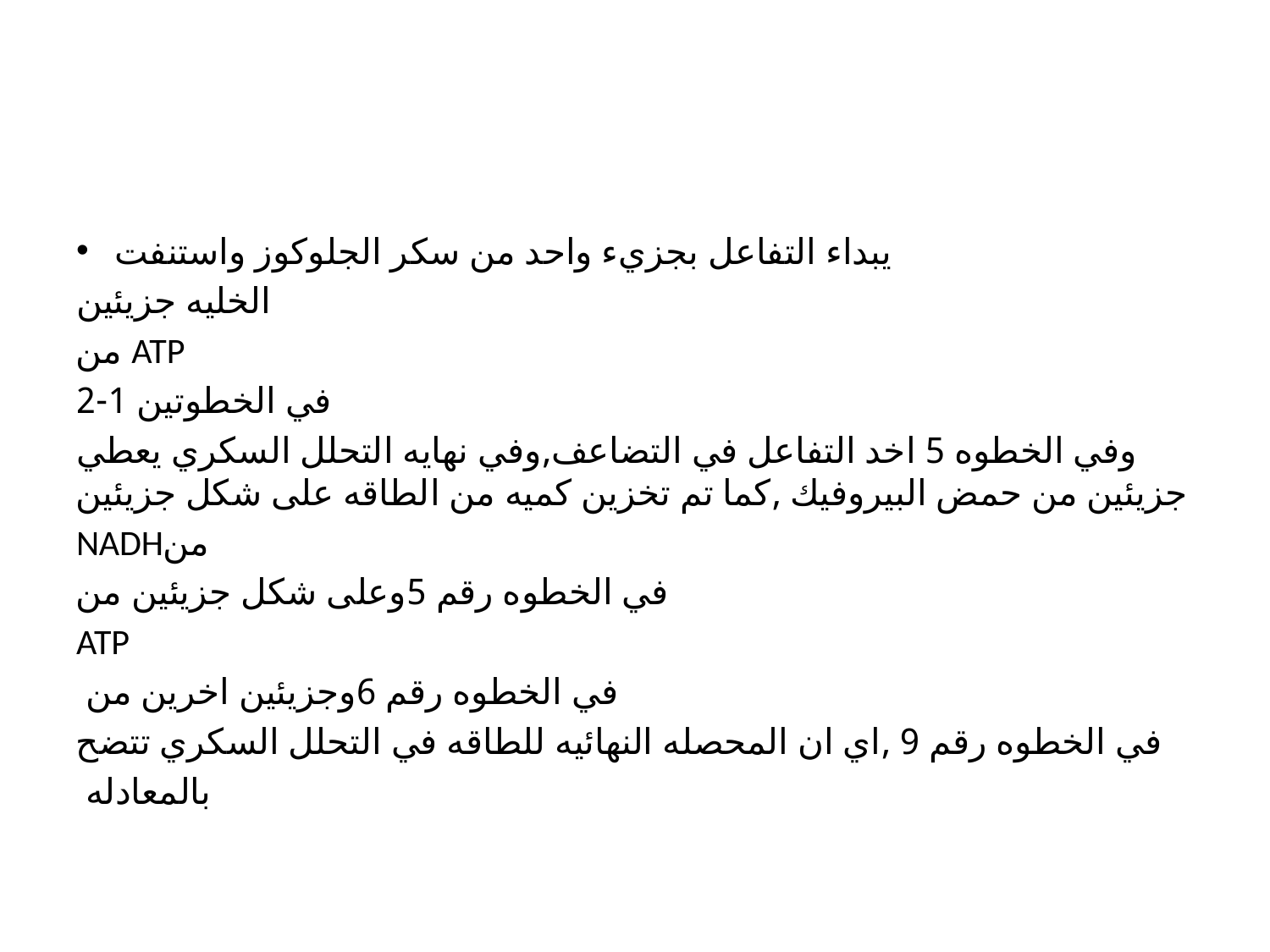

يبداء التفاعل بجزيء واحد من سكر الجلوكوز واستنفت
الخليه جزيئين
من ATP
في الخطوتين 1-2
وفي الخطوه 5 اخد التفاعل في التضاعف,وفي نهايه التحلل السكري يعطي جزيئين من حمض البيروفيك ,كما تم تخزين كميه من الطاقه على شكل جزيئين
NADHمن
في الخطوه رقم 5وعلى شكل جزيئين من
ATP
 في الخطوه رقم 6وجزيئين اخرين من
في الخطوه رقم 9 ,اي ان المحصله النهائيه للطاقه في التحلل السكري تتضح
 بالمعادله